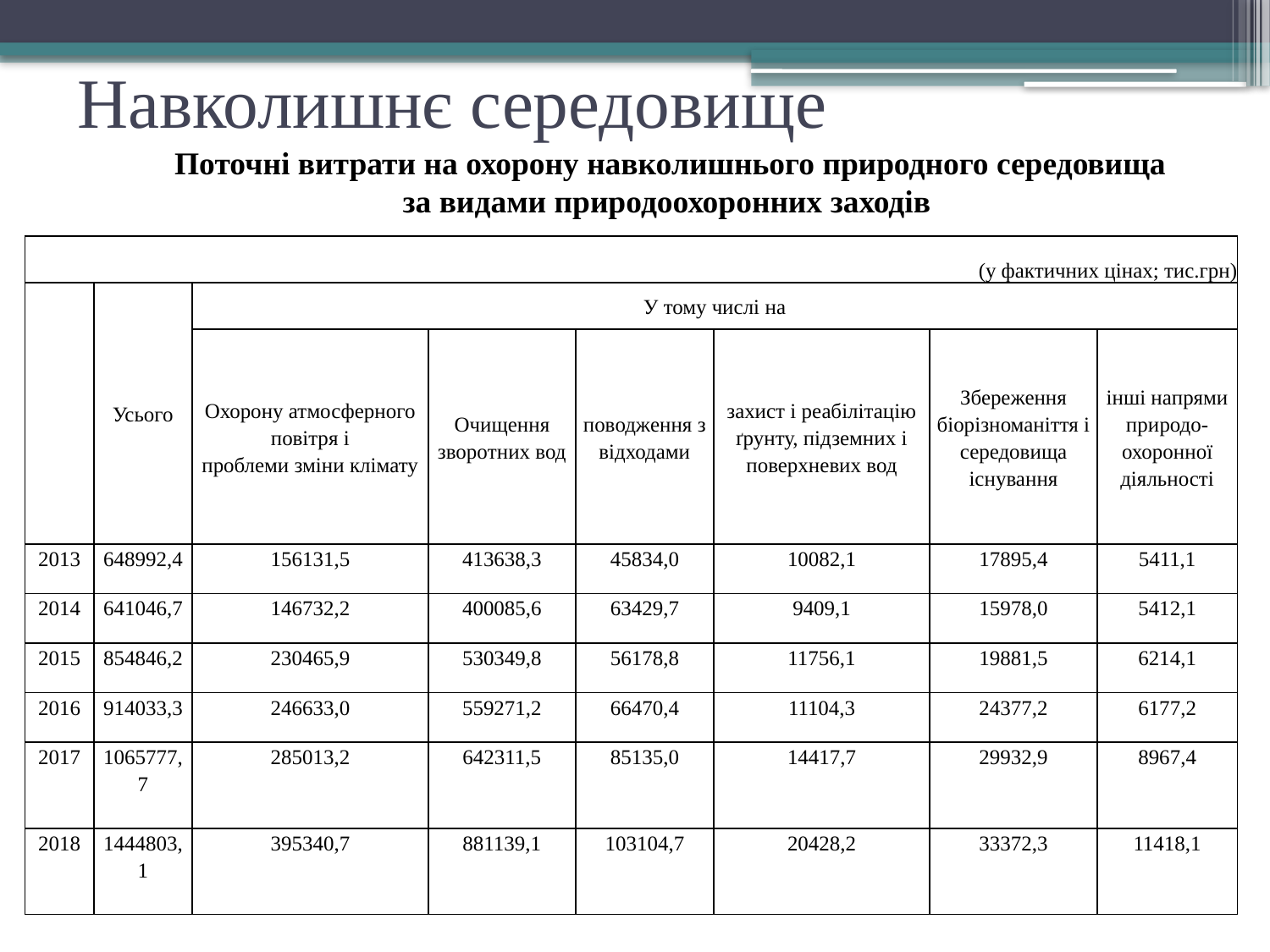

# Навколишнє середовище
Поточні витрати на охорону навколишнього природного середовища
за видами природоохоронних заходів

| (у фактичних цінах; тис.грн) |  |  |  |  |  |  |  |
| --- | --- | --- | --- | --- | --- | --- | --- |
|  | Усього | У тому числі на |  |  |  |  |  |
|  |  | Охорону атмосферного повітря і проблеми зміни клімату | Очищення зворотних вод | поводження з відходами | захист і реабілітацію ґрунту, підземних і поверхневих вод | Збереження біорізноманіття і середовища існування | інші напрями природо-охоронної діяльності |
| 2013 | 648992,4 | 156131,5 | 413638,3 | 45834,0 | 10082,1 | 17895,4 | 5411,1 |
| 2014 | 641046,7 | 146732,2 | 400085,6 | 63429,7 | 9409,1 | 15978,0 | 5412,1 |
| 2015 | 854846,2 | 230465,9 | 530349,8 | 56178,8 | 11756,1 | 19881,5 | 6214,1 |
| 2016 | 914033,3 | 246633,0 | 559271,2 | 66470,4 | 11104,3 | 24377,2 | 6177,2 |
| 2017 | 1065777,7 | 285013,2 | 642311,5 | 85135,0 | 14417,7 | 29932,9 | 8967,4 |
| 2018 | 1444803,1 | 395340,7 | 881139,1 | 103104,7 | 20428,2 | 33372,3 | 11418,1 |